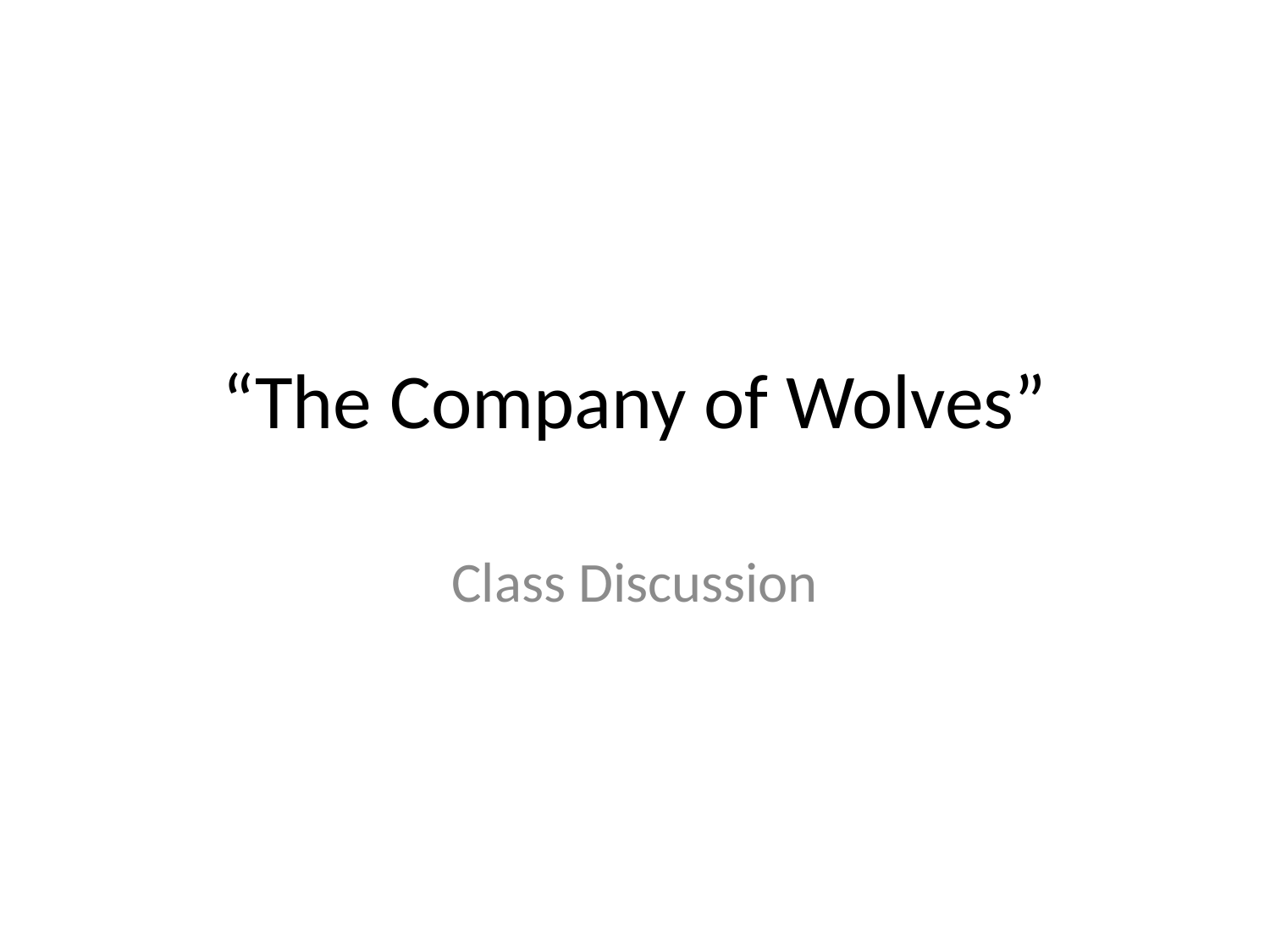

# “The Company of Wolves”
Class Discussion